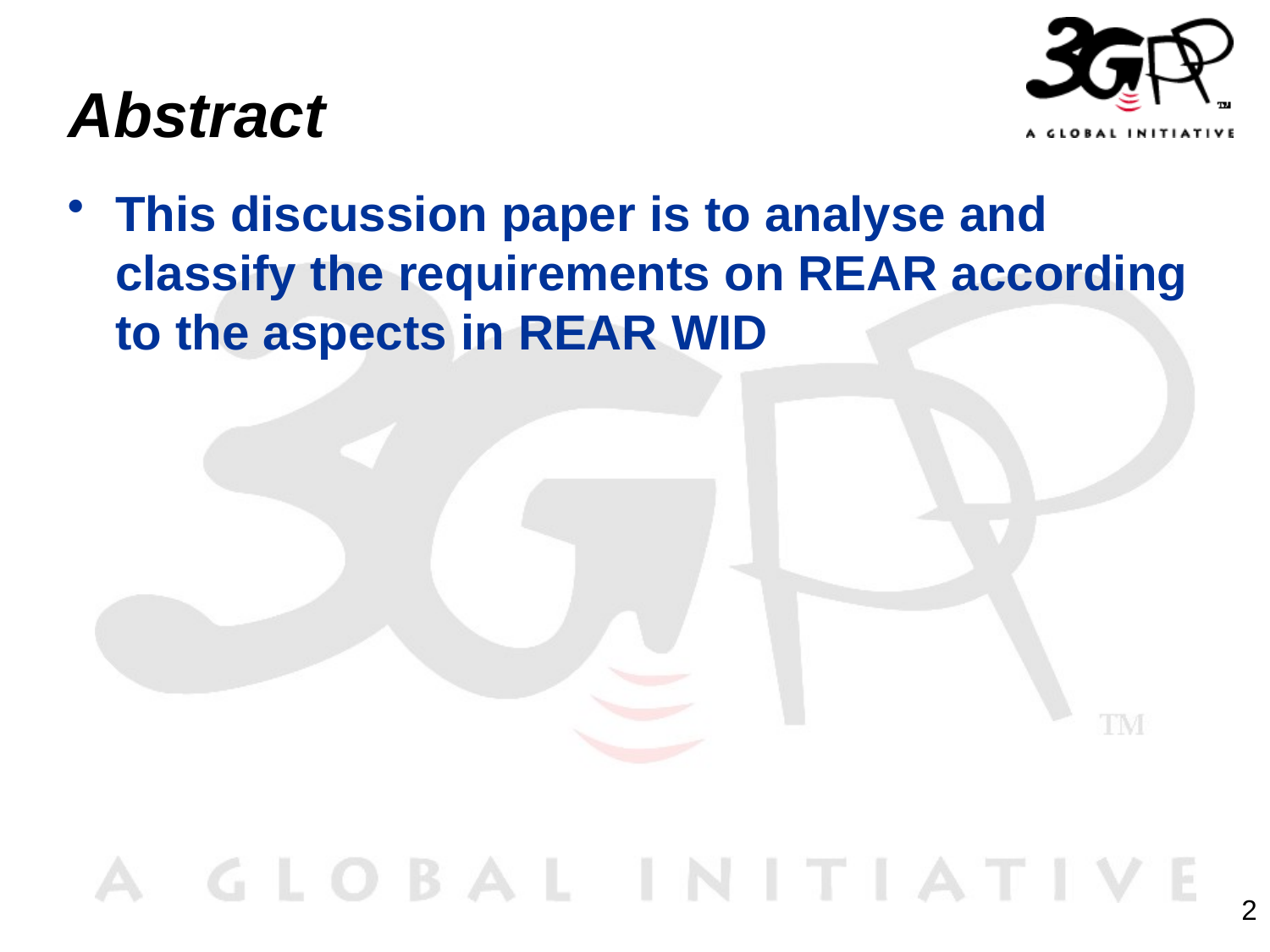

# Abstract
This discussion paper is to analyse and classify the requirements on REAR according to the aspects in REAR WID
2